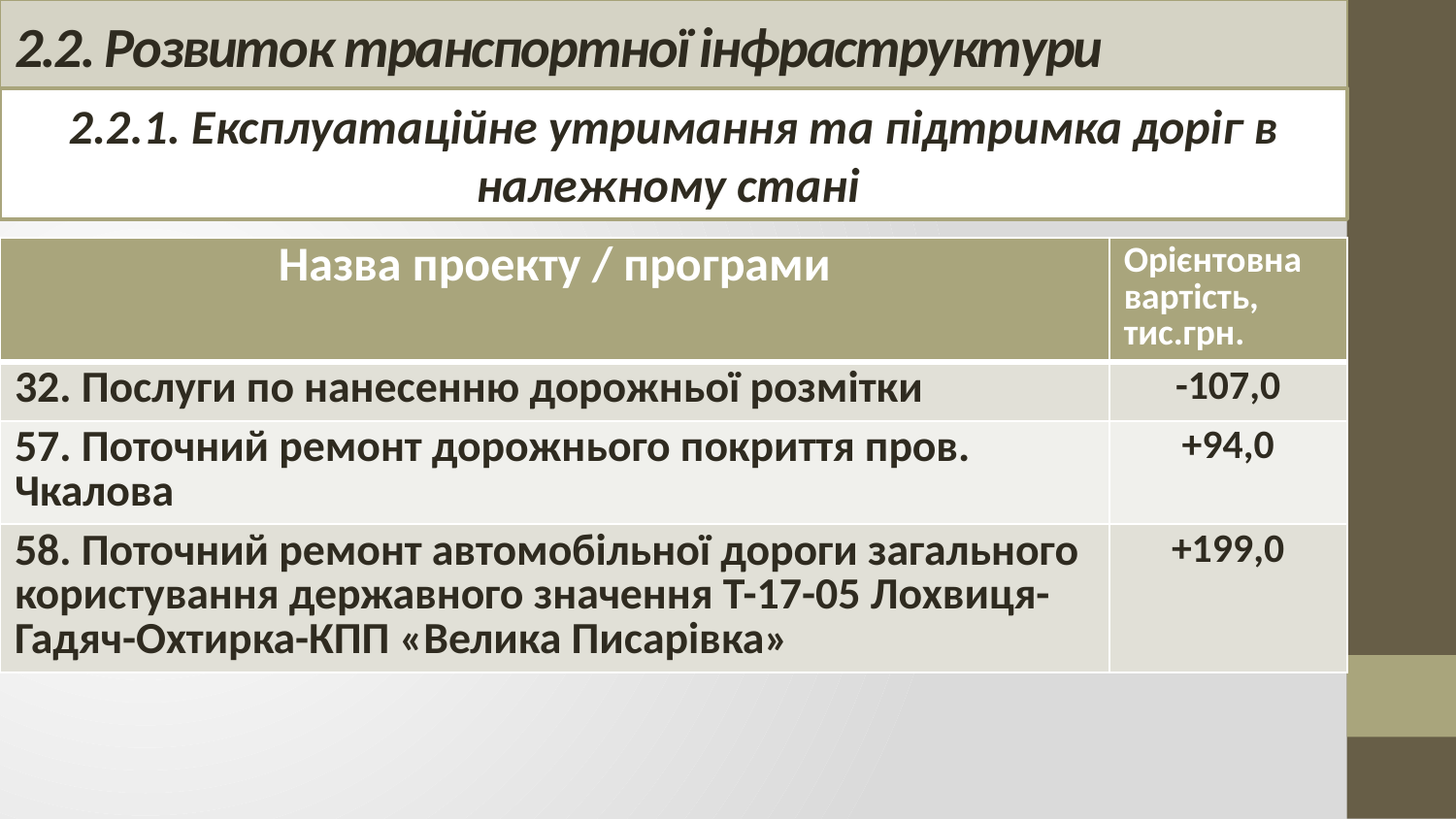

# 2.2. Розвиток транспортної інфраструктури
2.2.1. Експлуатаційне утримання та підтримка доріг в належному стані
| Назва проекту / програми | Орієнтовна вартість, тис.грн. |
| --- | --- |
| 32. Послуги по нанесенню дорожньої розмітки | -107,0 |
| 57. Поточний ремонт дорожнього покриття пров. Чкалова | +94,0 |
| 58. Поточний ремонт автомобільної дороги загального користування державного значення Т-17-05 Лохвиця-Гадяч-Охтирка-КПП «Велика Писарівка» | +199,0 |